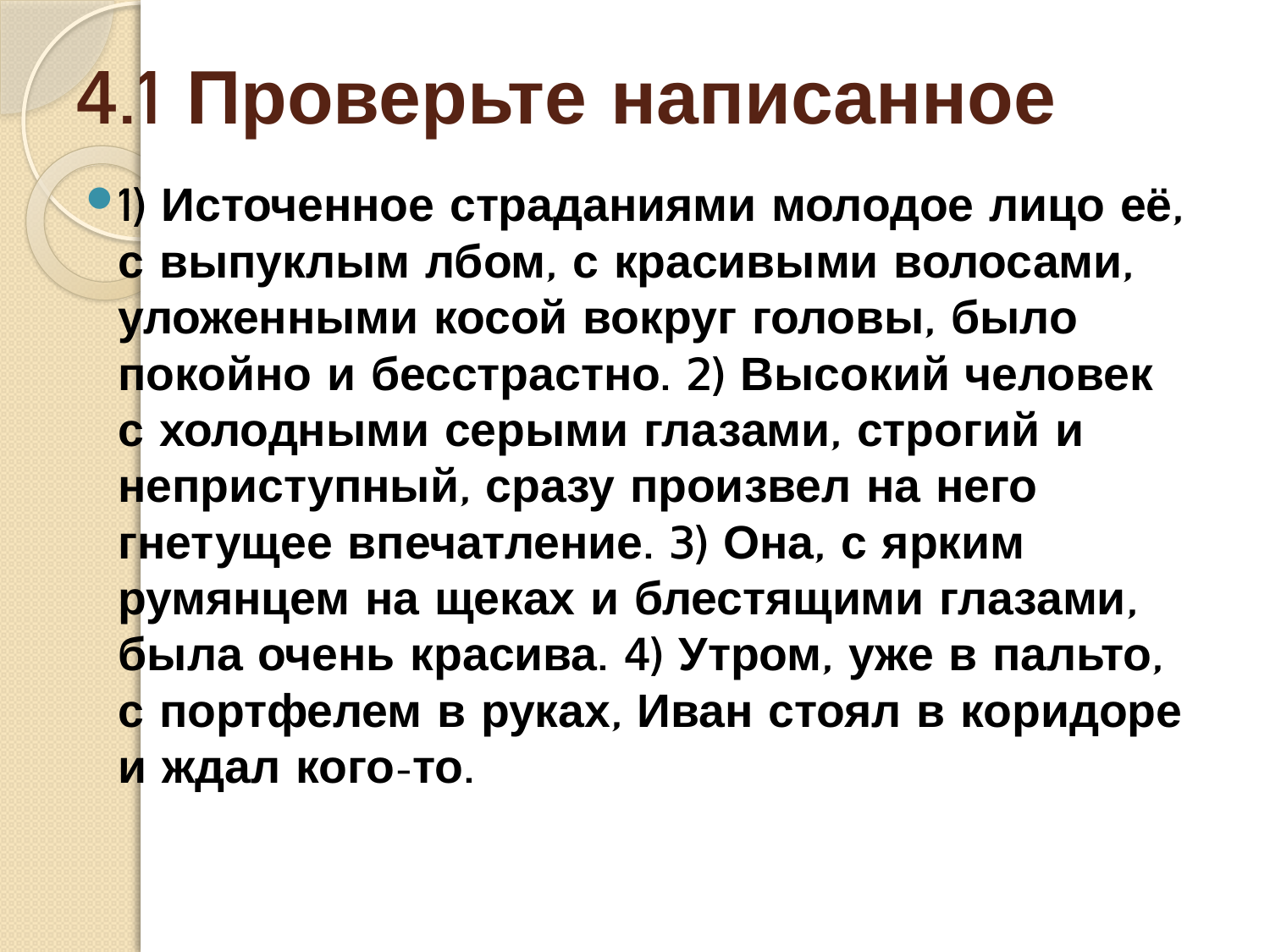

# 4.1 Проверьте написанное
1) Источенное страданиями молодое лицо её, с выпуклым лбом, с красивыми волосами, уложенными косой вокруг головы, было покойно и бесстрастно. 2) Высокий человек с холодными серыми глазами, строгий и неприступный, сразу произвел на него гнетущее впечатление. 3) Она, с ярким румянцем на щеках и блестящими глазами, была очень красива. 4) Утром, уже в пальто, с портфелем в руках, Иван стоял в коридоре и ждал кого-то.